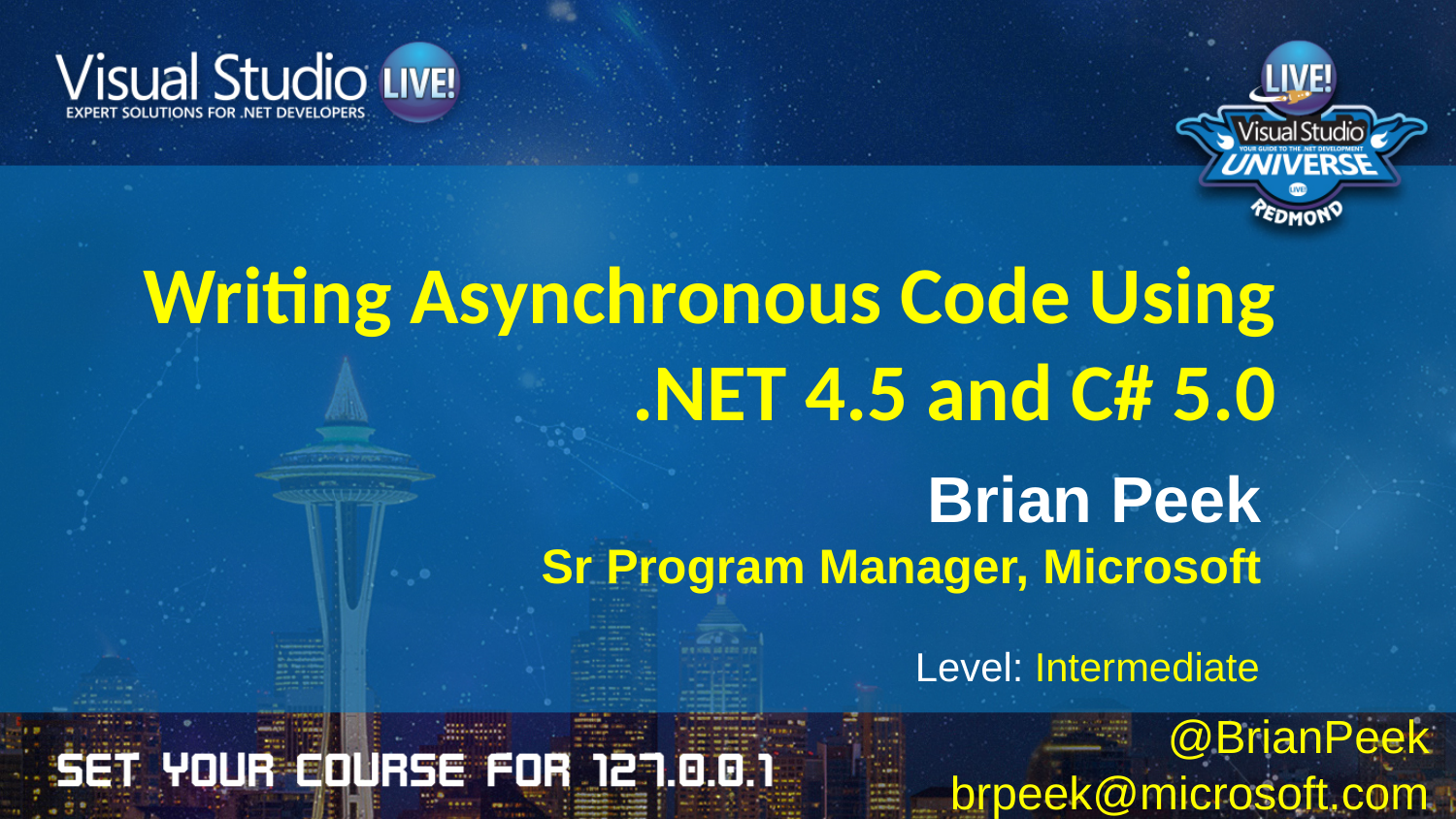

Writing Asynchronous Code Using .NET 4.5 and C# 5.0
Brian Peek
Sr Program Manager, Microsoft

Level: Intermediate

@BrianPeek
brpeek@microsoft.com